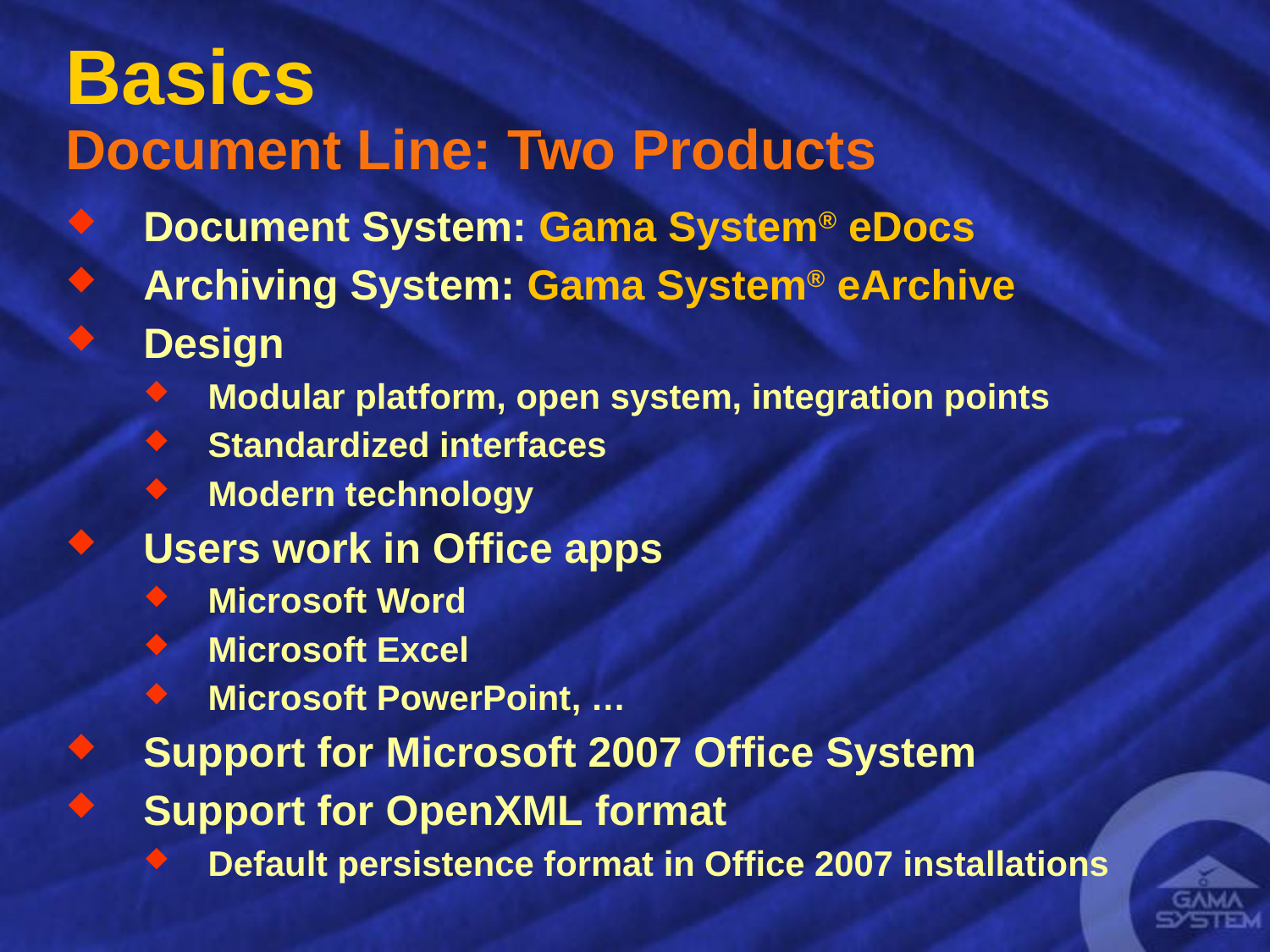

# Basics Document Line: Two Products
Document System: Gama System® eDocs
Archiving System: Gama System® eArchive
Design
Modular platform, open system, integration points
Standardized interfaces
Modern technology
Users work in Office apps
Microsoft Word
Microsoft Excel
Microsoft PowerPoint, …
Support for Microsoft 2007 Office System
Support for OpenXML format
Default persistence format in Office 2007 installations